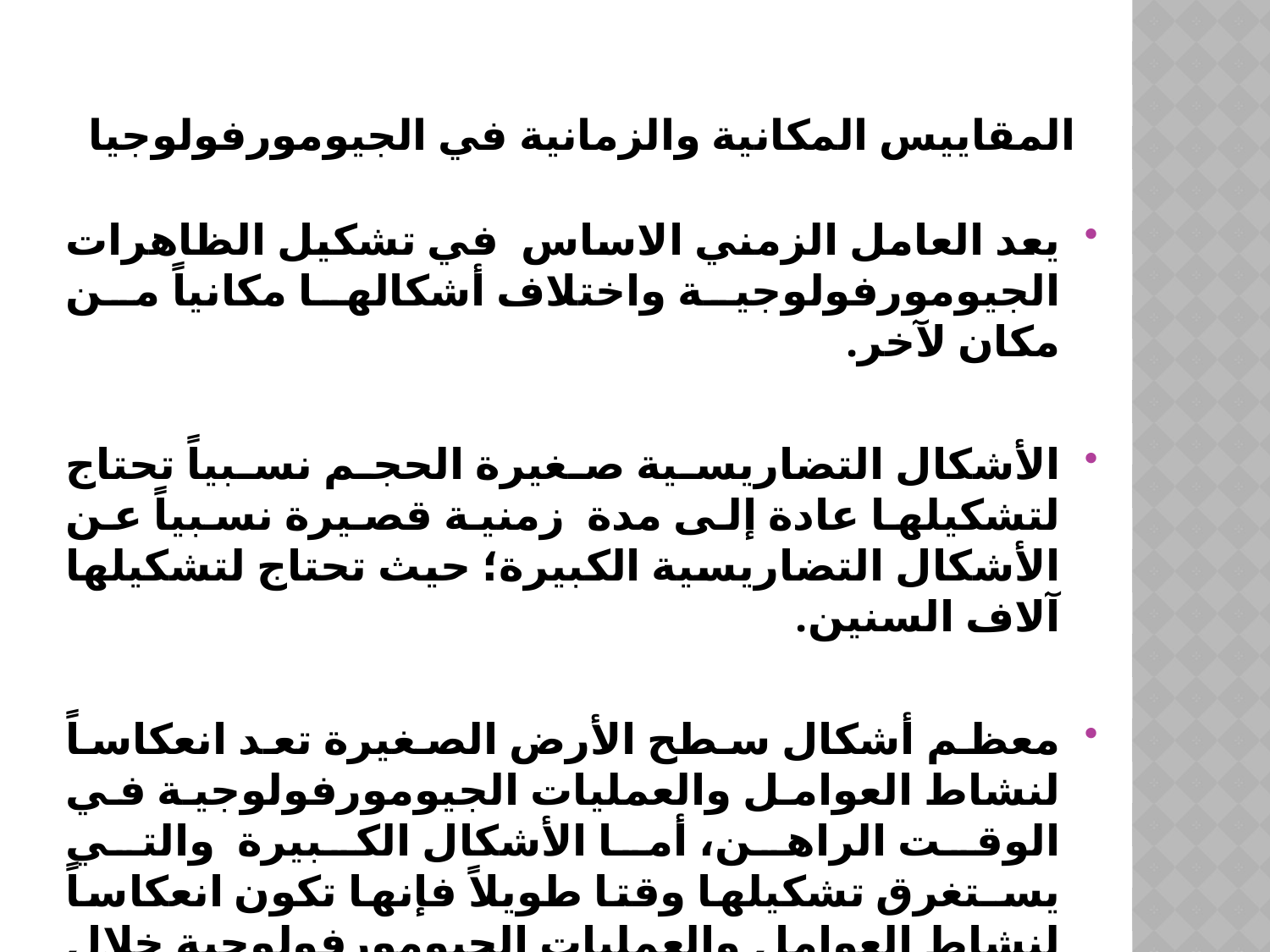

# المقاييس المكانية والزمانية في الجيومورفولوجيا
يعد العامل الزمني الاساس  في تشكيل الظاهرات الجيومورفولوجية واختلاف أشكالها مكانياً من مكان لآخر.

الأشكال التضاريسية صغيرة الحجم نسبياً تحتاج لتشكيلها عادة إلى مدة  زمنية قصيرة نسبياً عن الأشكال التضاريسية الكبيرة؛ حيث تحتاج لتشكيلها آلاف السنين.

معظم أشكال سطح الأرض الصغيرة تعد انعكاساً لنشاط العوامل والعمليات الجيومورفولوجية في الوقت الراهن، أما الأشكال الكبيرة  والتي يسـتغرق تشكيلها وقتا طويلاً فإنها تكون انعكاساً لنشاط العوامل والعمليات الجيومورفولوجية خلال العصور الجيولوجية المختلفة.